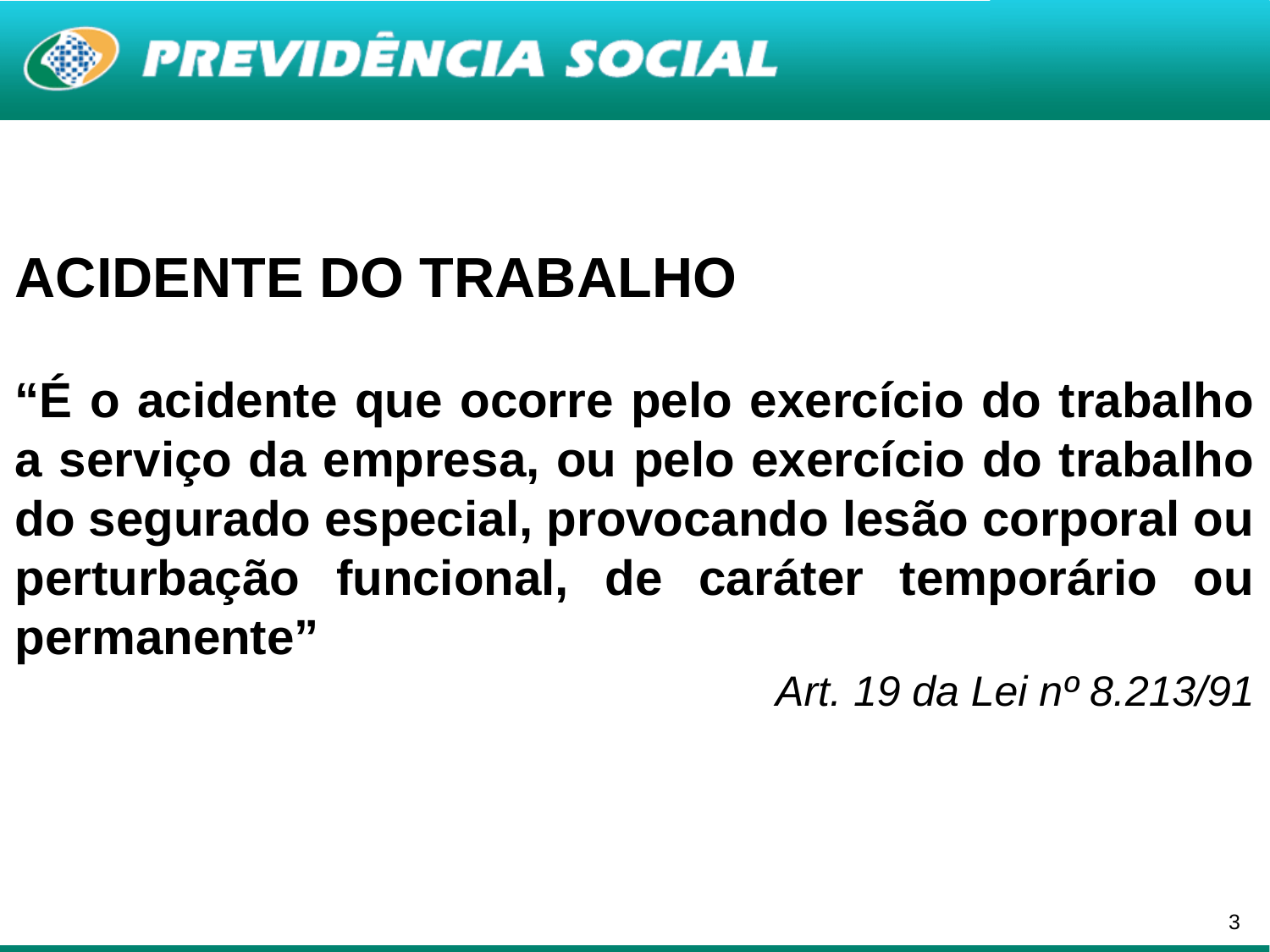

ACIDENTE DO TRABALHO

“É o acidente que ocorre pelo exercício do trabalho a serviço da empresa, ou pelo exercício do trabalho do segurado especial, provocando lesão corporal ou perturbação funcional, de caráter temporário ou permanente”
Art. 19 da Lei nº 8.213/91